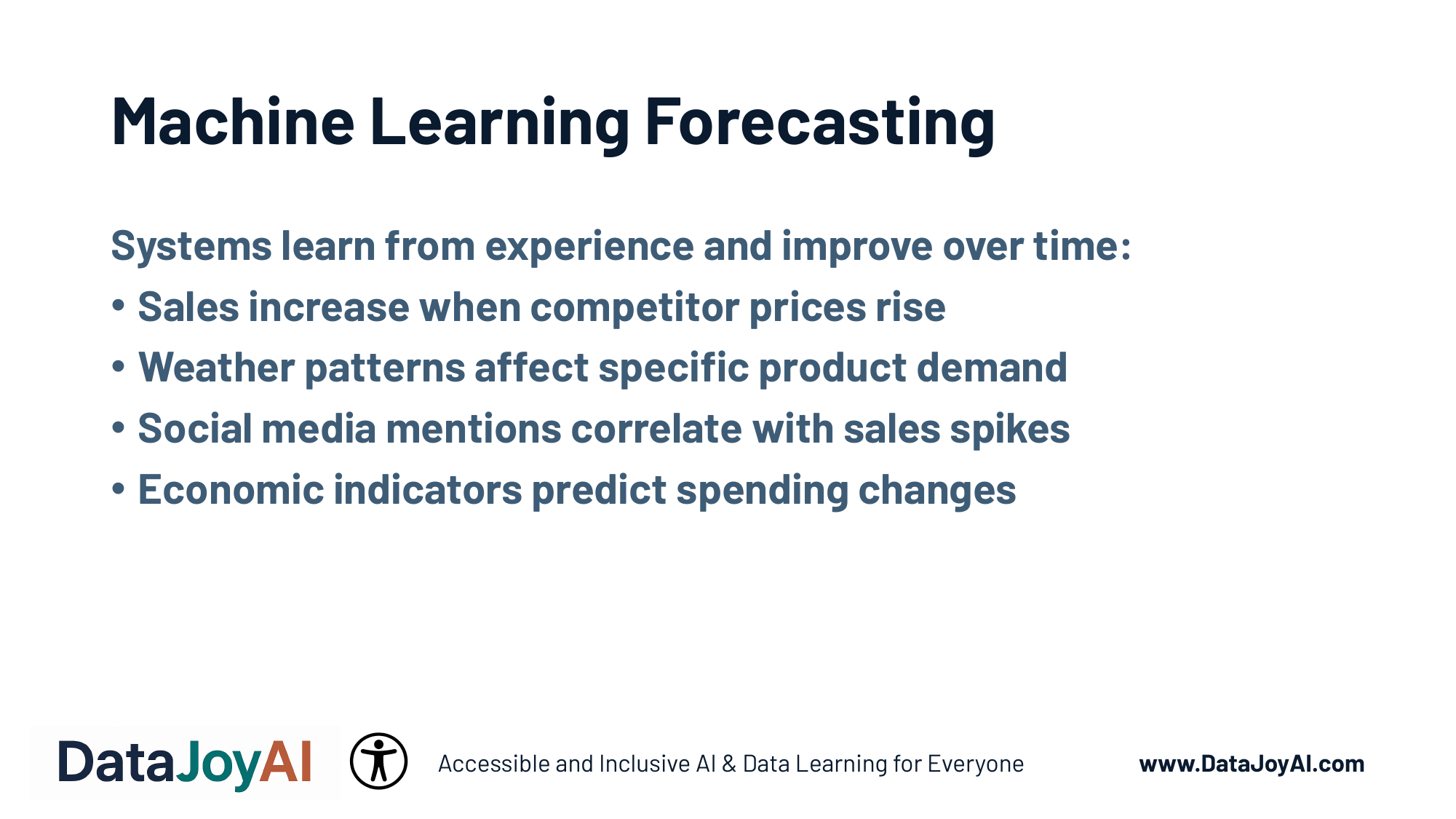

# Machine Learning Forecasting
Systems learn from experience and improve over time:
Sales increase when competitor prices rise
Weather patterns affect specific product demand
Social media mentions correlate with sales spikes
Economic indicators predict spending changes